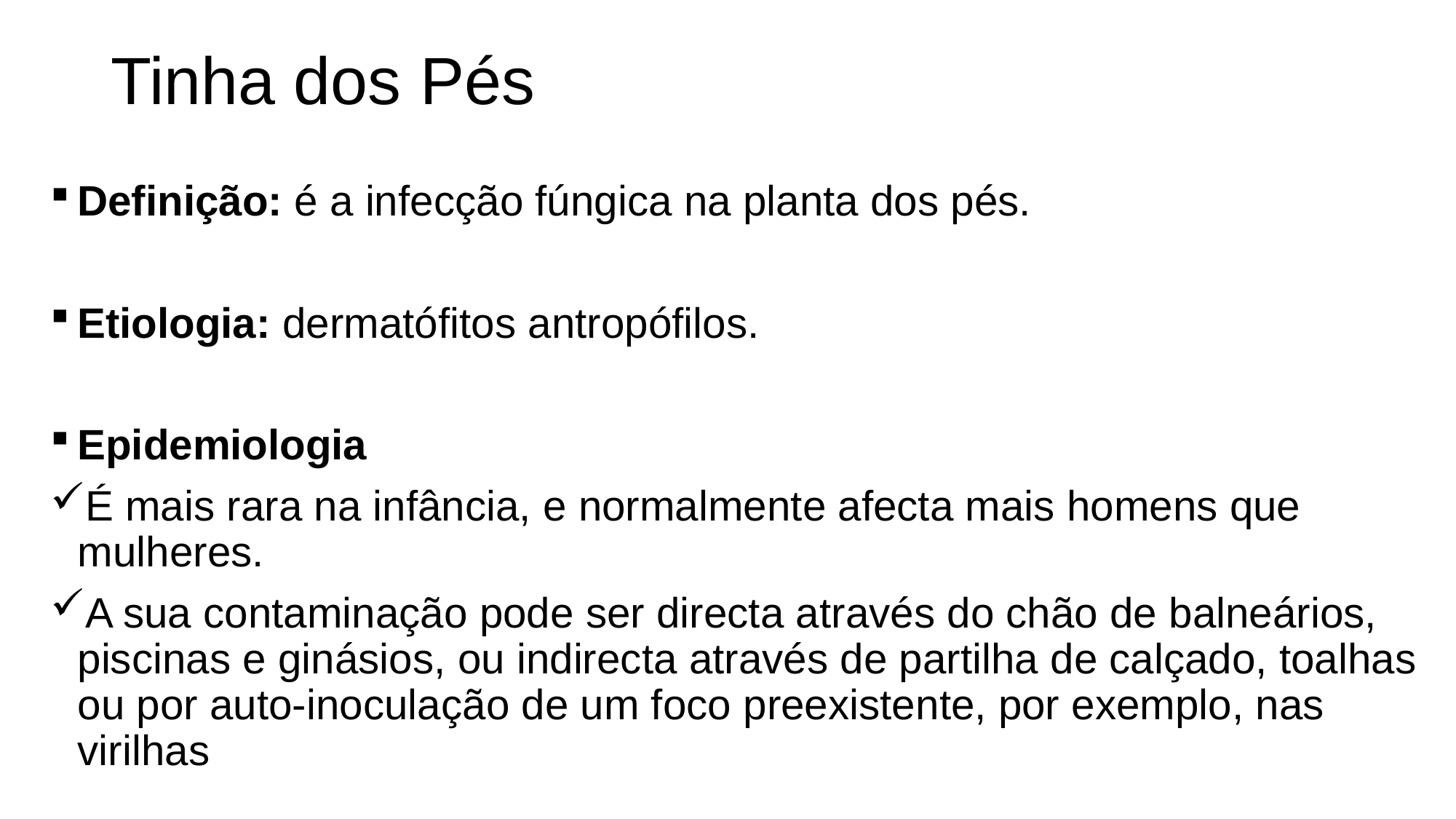

# Tinha dos Pés
Definição: é a infecção fúngica na planta dos pés.

Etiologia: dermatófitos antropófilos.

Epidemiologia
É mais rara na infância, e normalmente afecta mais homens que mulheres.
A sua contaminação pode ser directa através do chão de balneários, piscinas e ginásios, ou indirecta através de partilha de calçado, toalhas ou por auto-inoculação de um foco preexistente, por exemplo, nas virilhas